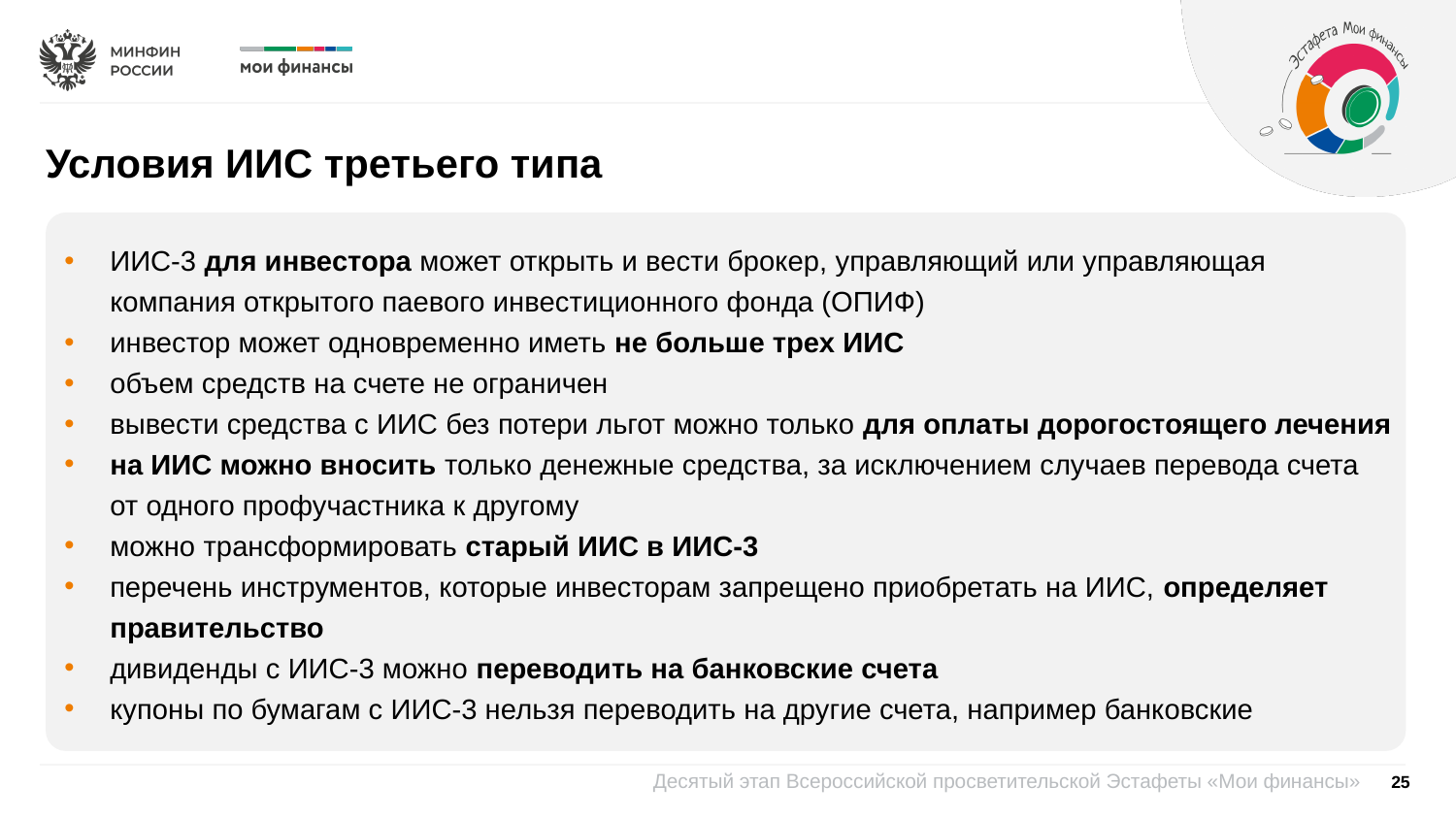

Условия ИИС третьего типа

ИИС-3 для инвестора может открыть и вести брокер, управляющий или управляющая компания открытого паевого инвестиционного фонда (ОПИФ)
инвестор может одновременно иметь не больше трех ИИС
объем средств на счете не ограничен
вывести средства с ИИС без потери льгот можно только для оплаты дорогостоящего лечения
на ИИС можно вносить только денежные средства, за исключением случаев перевода счета
от одного профучастника к другому
можно трансформировать старый ИИС в ИИС-3
перечень инструментов, которые инвесторам запрещено приобретать на ИИС, определяет правительство
дивиденды с ИИС-3 можно переводить на банковские счета
купоны по бумагам с ИИС-3 нельзя переводить на другие счета, например банковские
25